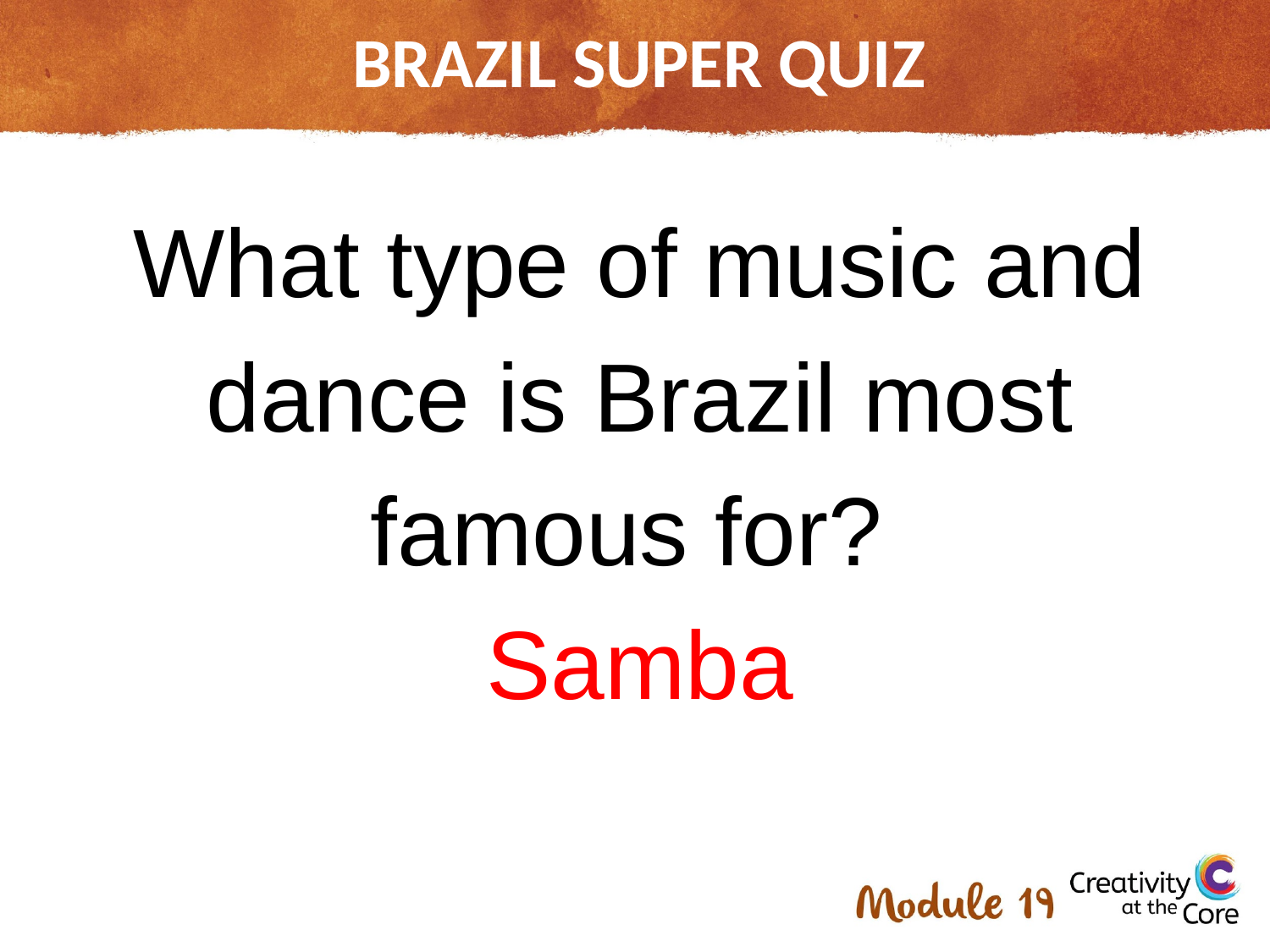

# BRAZIL SUPER QUIZ
What type of music and dance is Brazil most famous for?
Samba